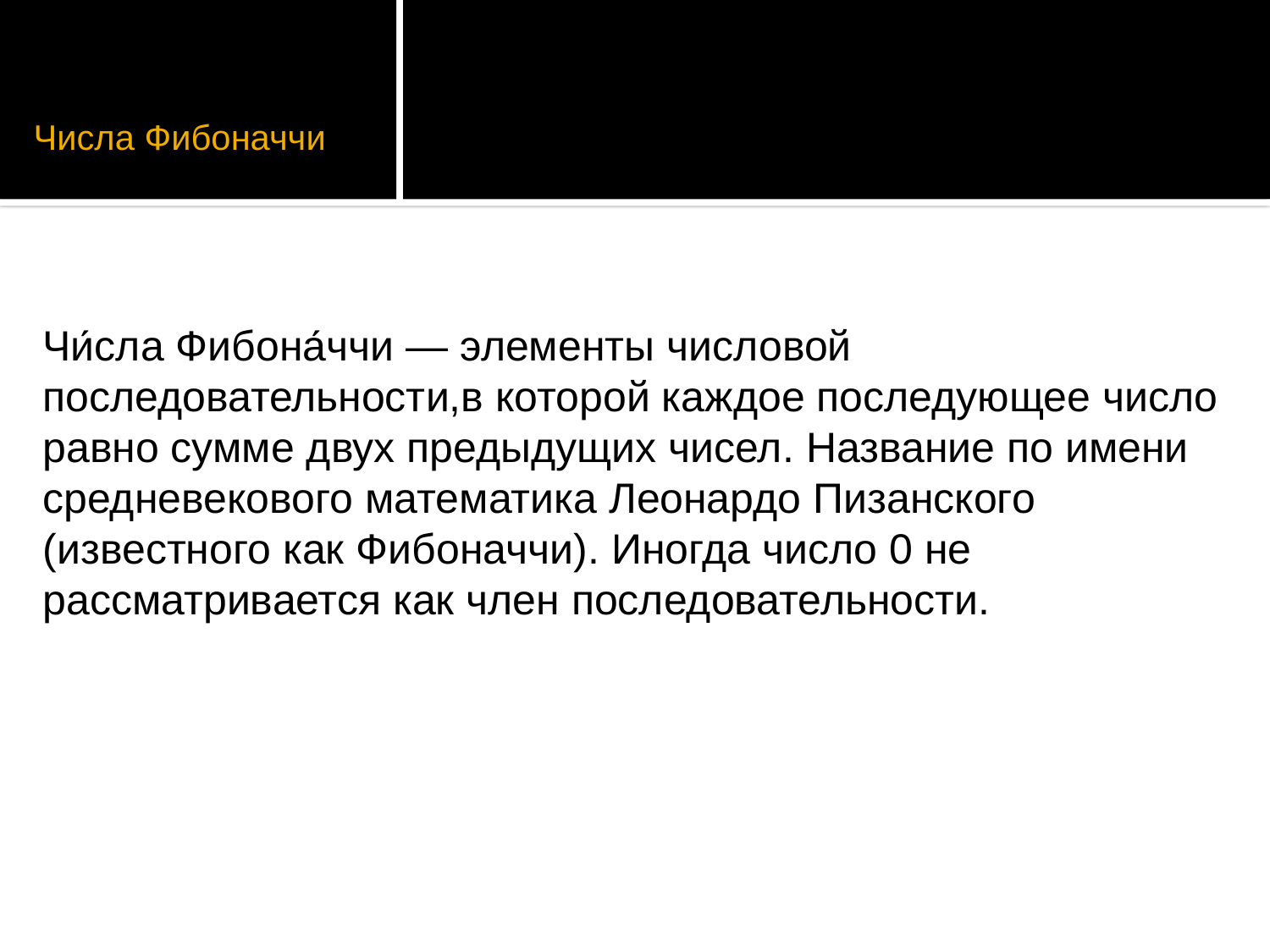

# Числа Фибоначчи

Чи́сла Фибона́ччи — элементы числовой последовательности,в которой каждое последующее число равно сумме двух предыдущих чисел. Название по имени средневекового математика Леонардо Пизанского (известного как Фибоначчи). Иногда число 0 не рассматривается как член последовательности.